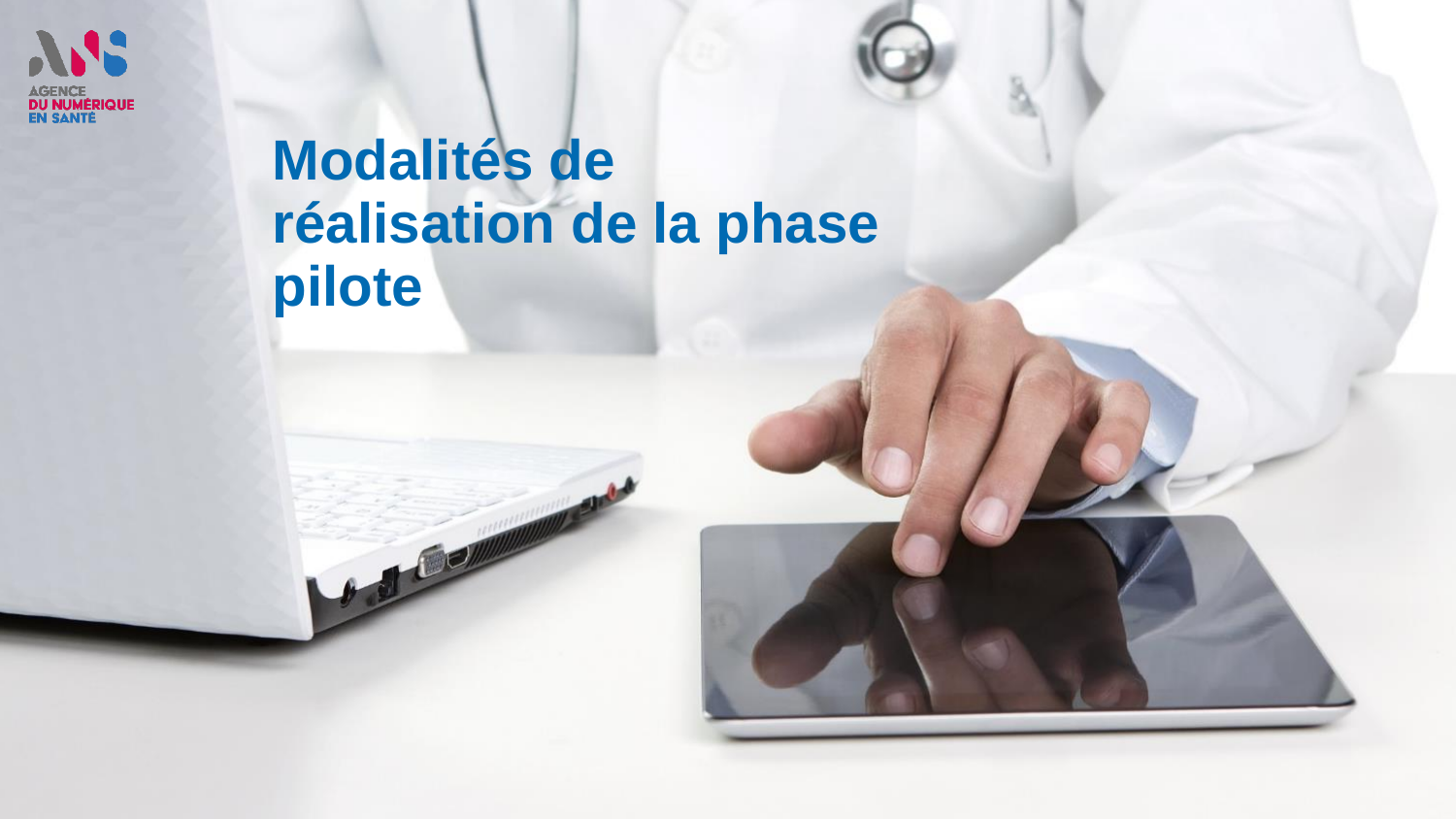

Modalités de réalisation de la phase pilote